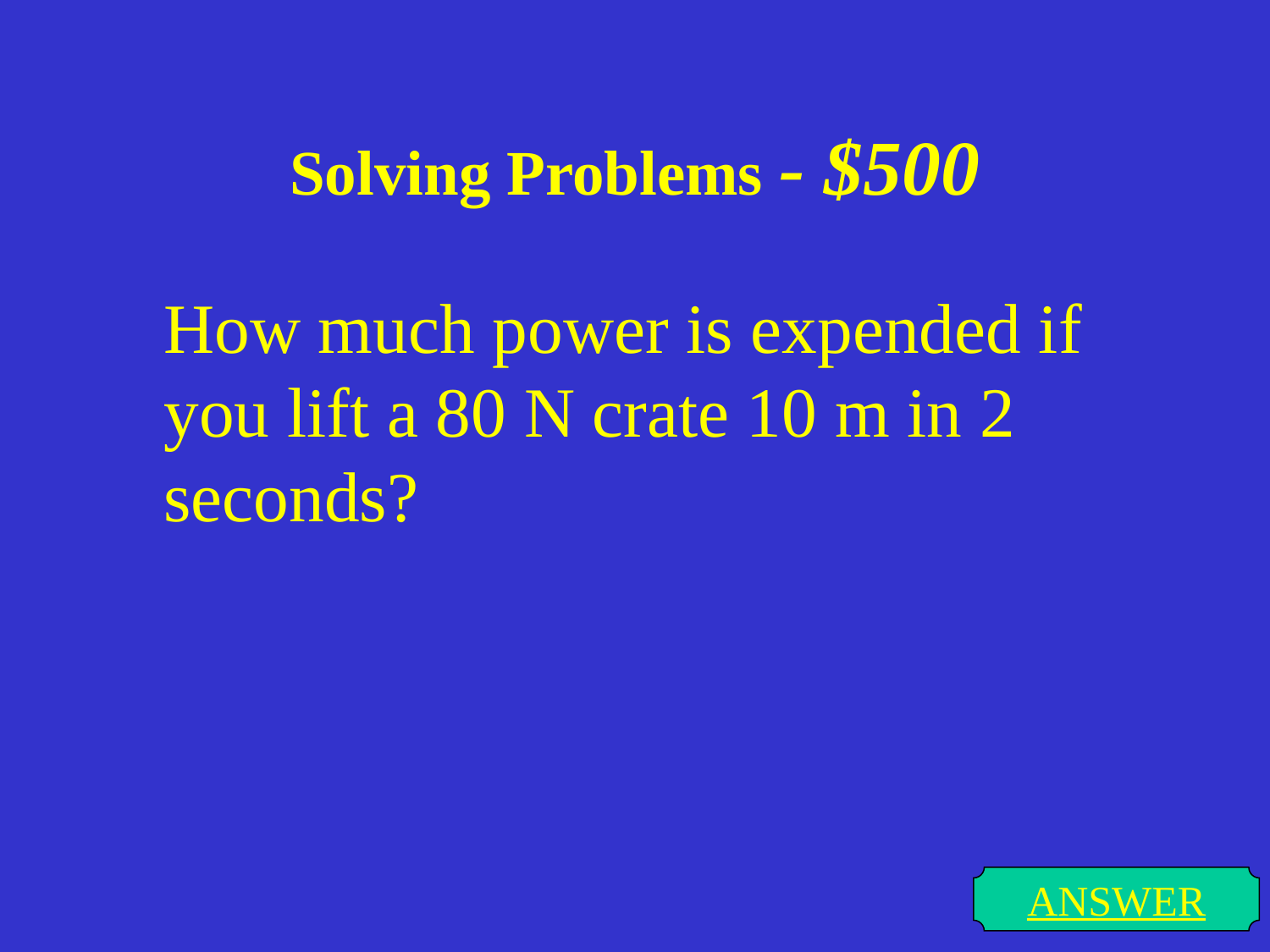

# Solving Problems - $500
How much power is expended if you lift a 80 N crate 10 m in 2 seconds?

ANSWER